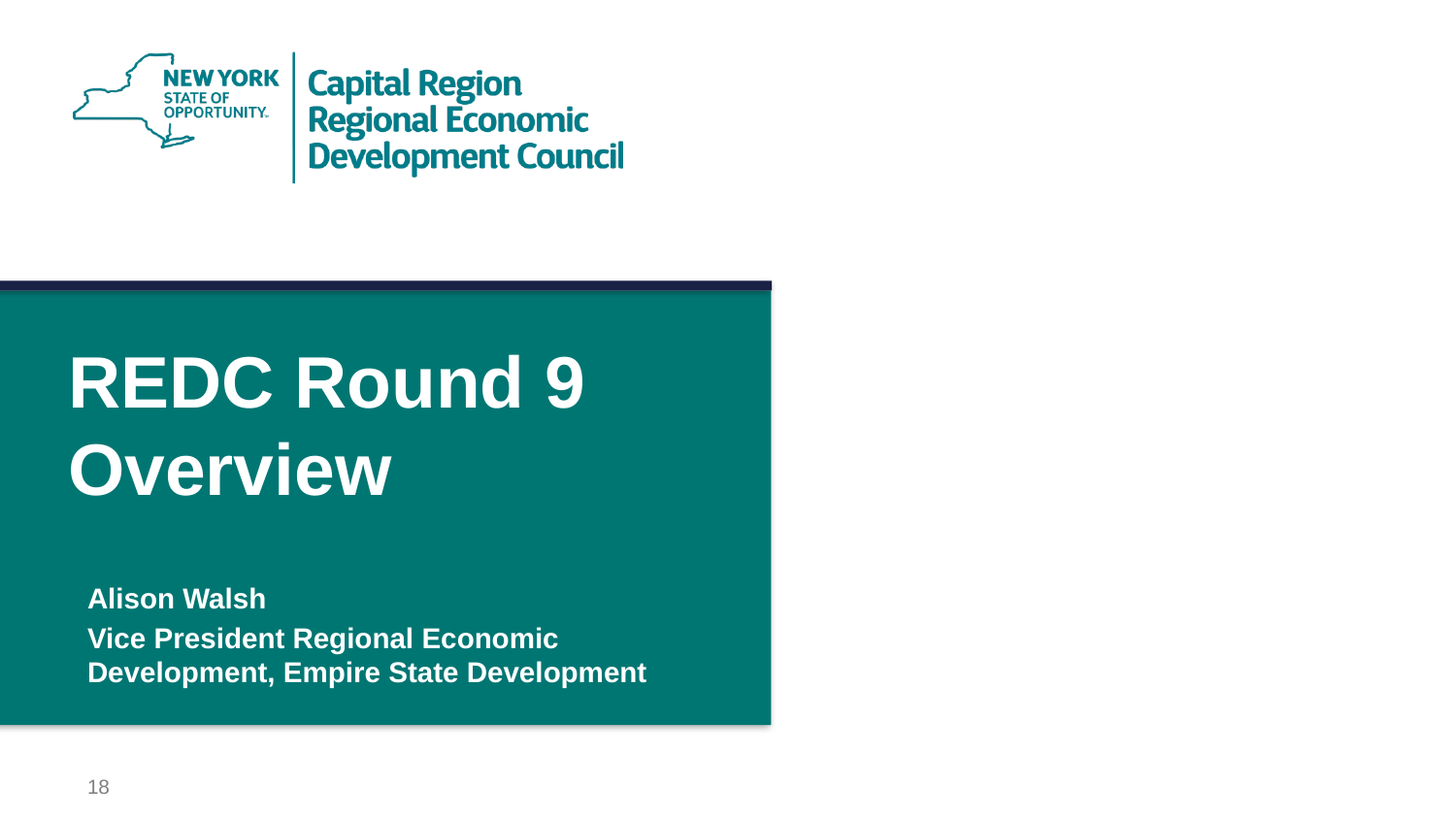

# REDC Round 9 Overview
Alison Walsh
Vice President Regional Economic Development, Empire State Development